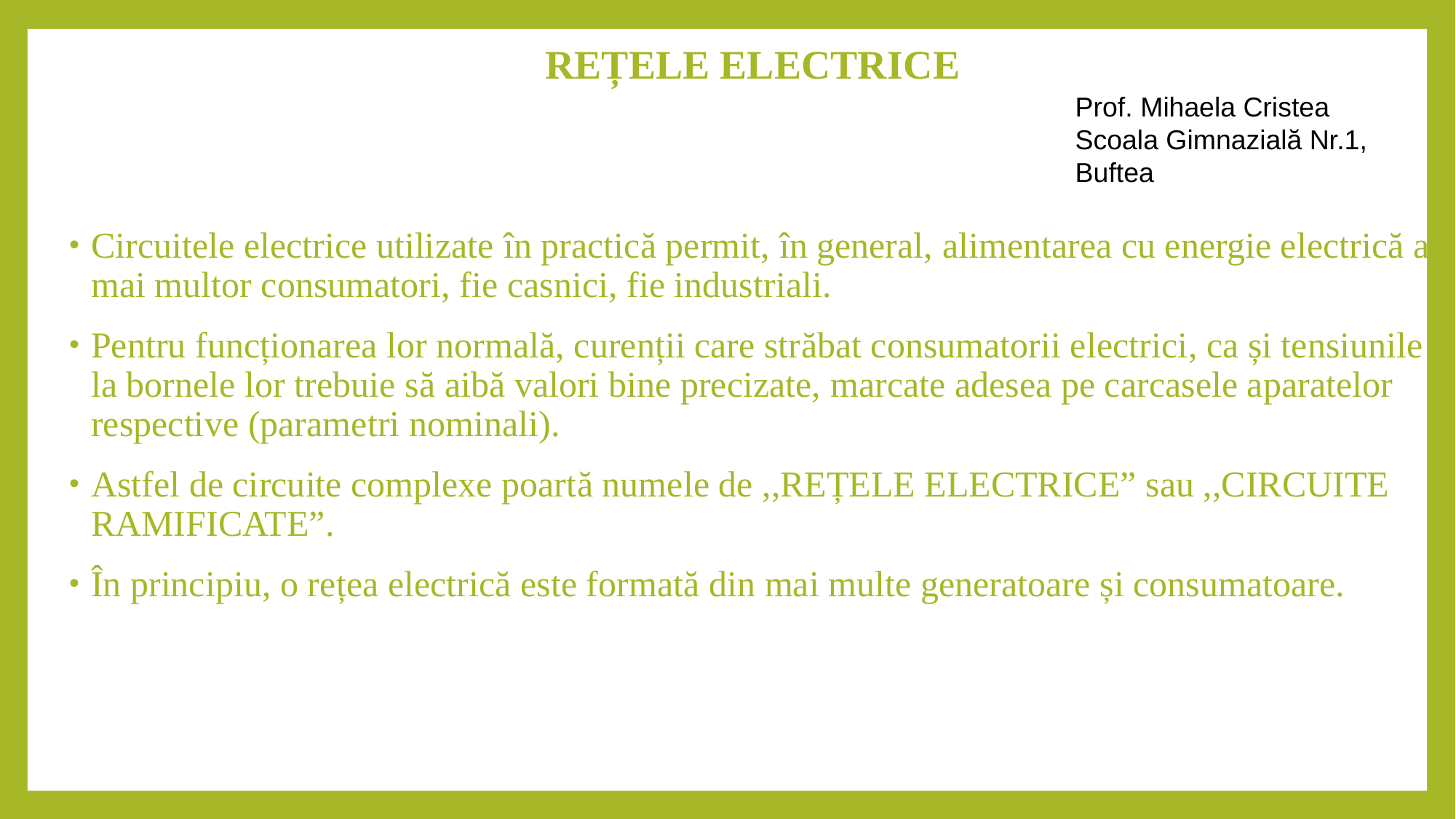

# REȚELE ELECTRICE
Prof. Mihaela Cristea
Scoala Gimnazială Nr.1, Buftea

Circuitele electrice utilizate în practică permit, în general, alimentarea cu energie electrică a mai multor consumatori, fie casnici, fie industriali.
Pentru funcționarea lor normală, curenții care străbat consumatorii electrici, ca și tensiunile la bornele lor trebuie să aibă valori bine precizate, marcate adesea pe carcasele aparatelor respective (parametri nominali).
Astfel de circuite complexe poartă numele de ,,REȚELE ELECTRICE” sau ,,CIRCUITE RAMIFICATE”.
În principiu, o rețea electrică este formată din mai multe generatoare și consumatoare.